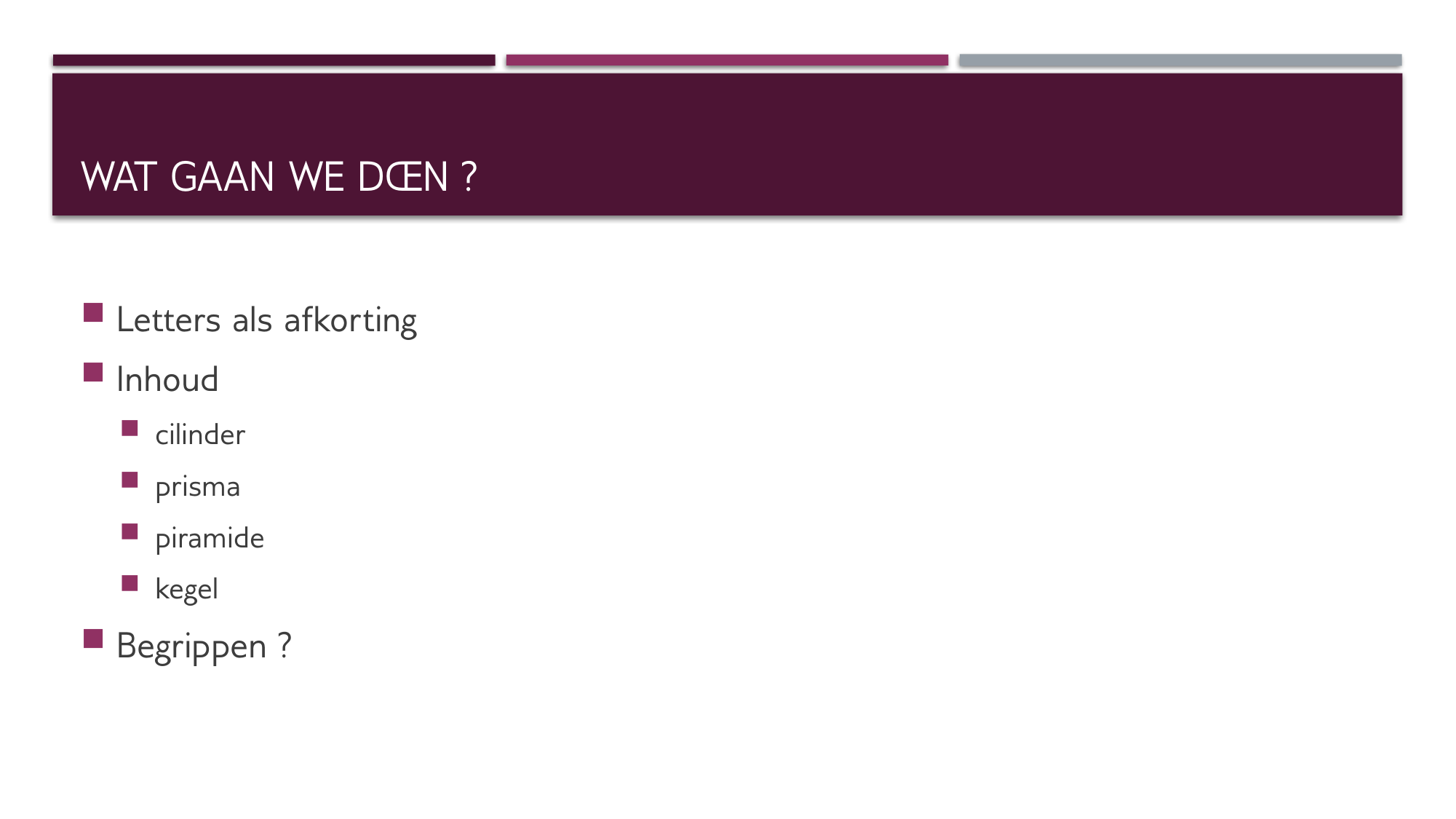

# Wat gaan we doen ?
Letters als afkorting
Inhoud
cilinder
prisma
piramide
kegel
Begrippen ?